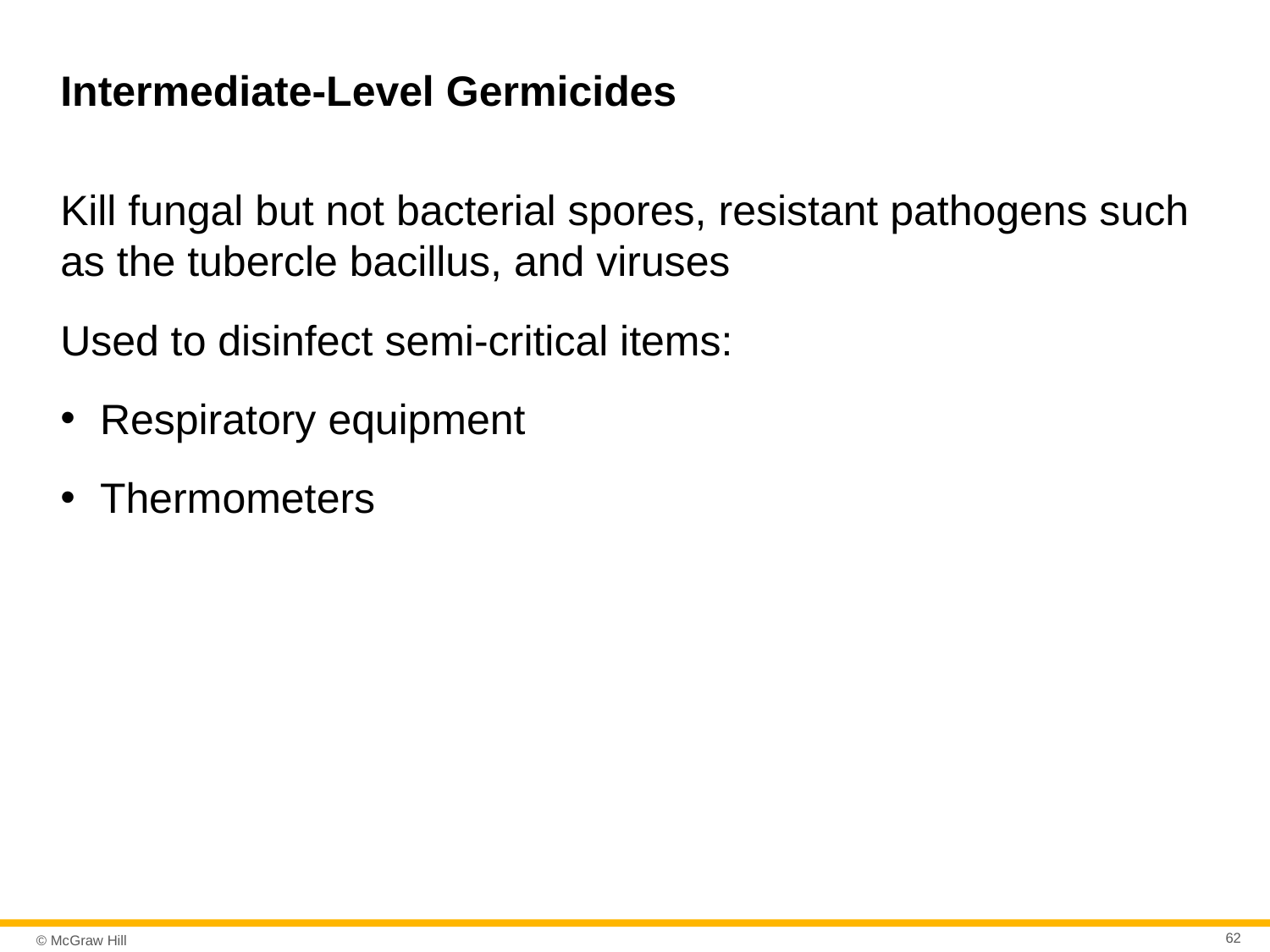

# Intermediate-Level Germicides
Kill fungal but not bacterial spores, resistant pathogens such as the tubercle bacillus, and viruses
Used to disinfect semi-critical items:
Respiratory equipment
Thermometers